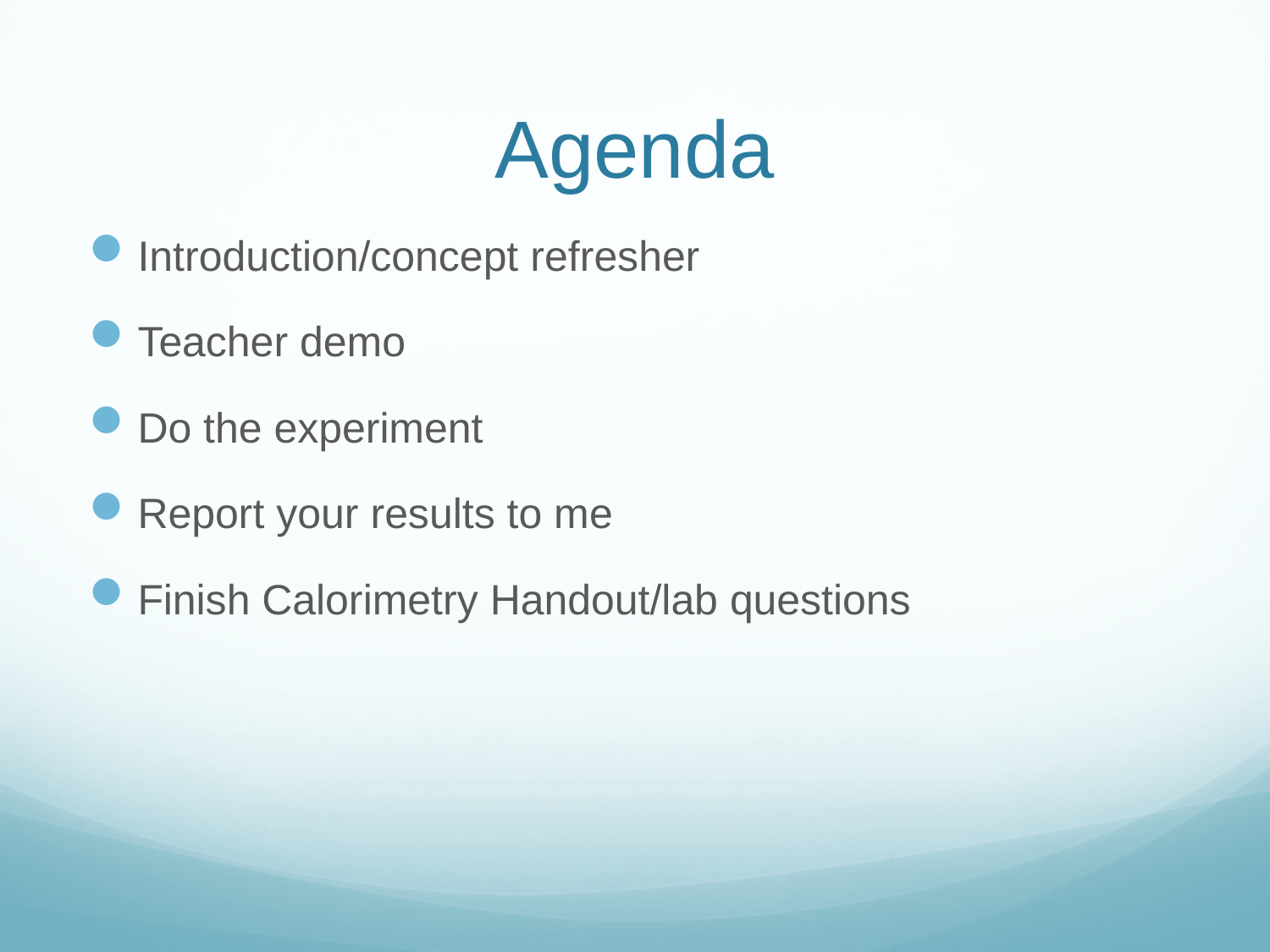

# Agenda
Introduction/concept refresher
Teacher demo
Do the experiment
Report your results to me
Finish Calorimetry Handout/lab questions